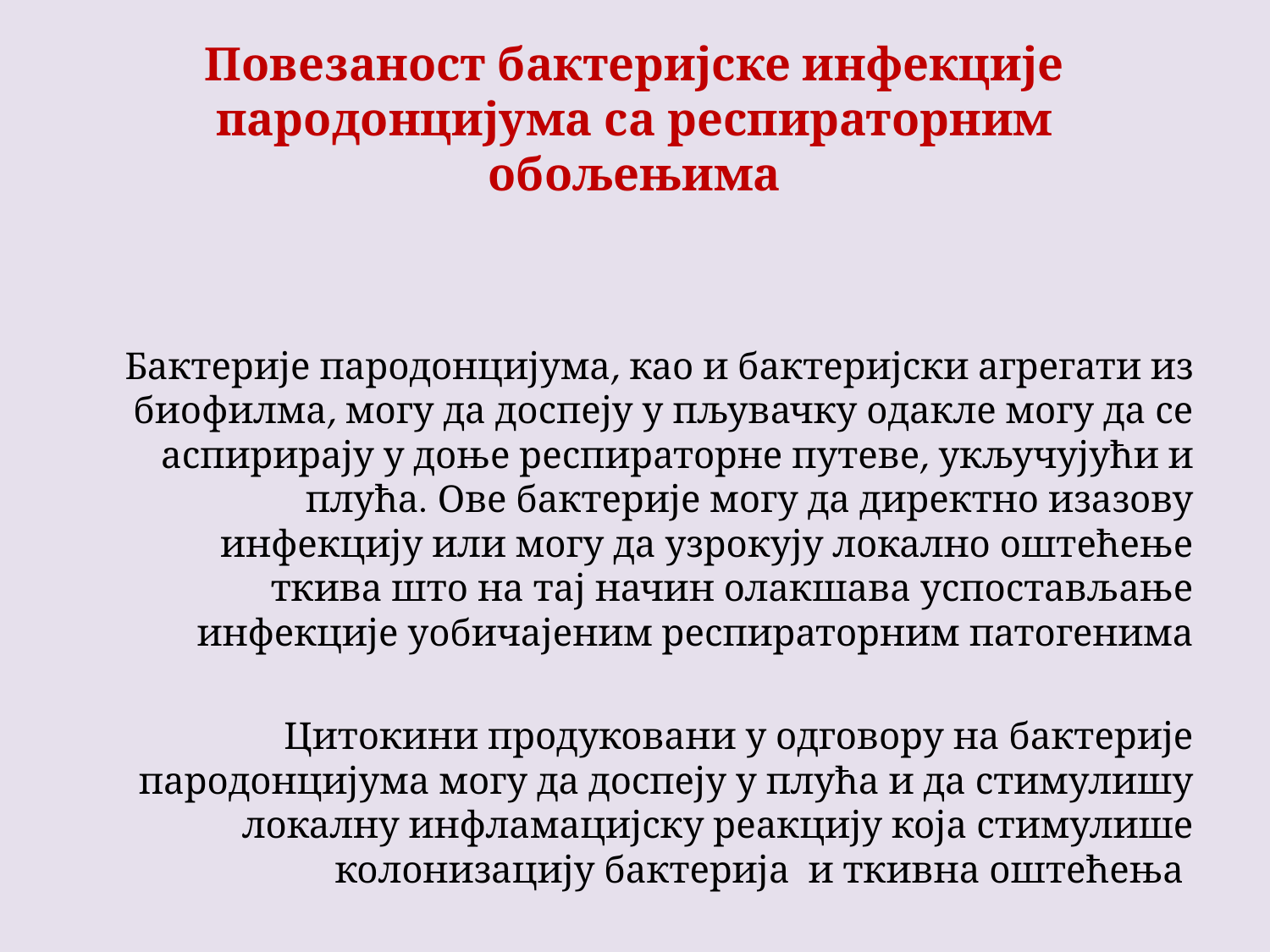

# Повезаност бактеријске инфекције пародонцијума са респираторним обољењима
Бактерије пародонцијума, као и бактеријски агрегати из биофилма, могу да доспеју у пљувачку одакле могу да се аспирирају у доње респираторне путеве, укључујући и плућа. Ове бактерије могу да директно изазову инфекцију или могу да узрокују локално оштећење ткива што на тај начин олакшава успостављање инфекције уобичајеним респираторним патогенима

Цитокини продуковани у одговору на бактерије пародонцијума могу да доспеју у плућа и да стимулишу локалну инфламацијску реакцију која стимулише колонизацију бактерија  и ткивна оштећења